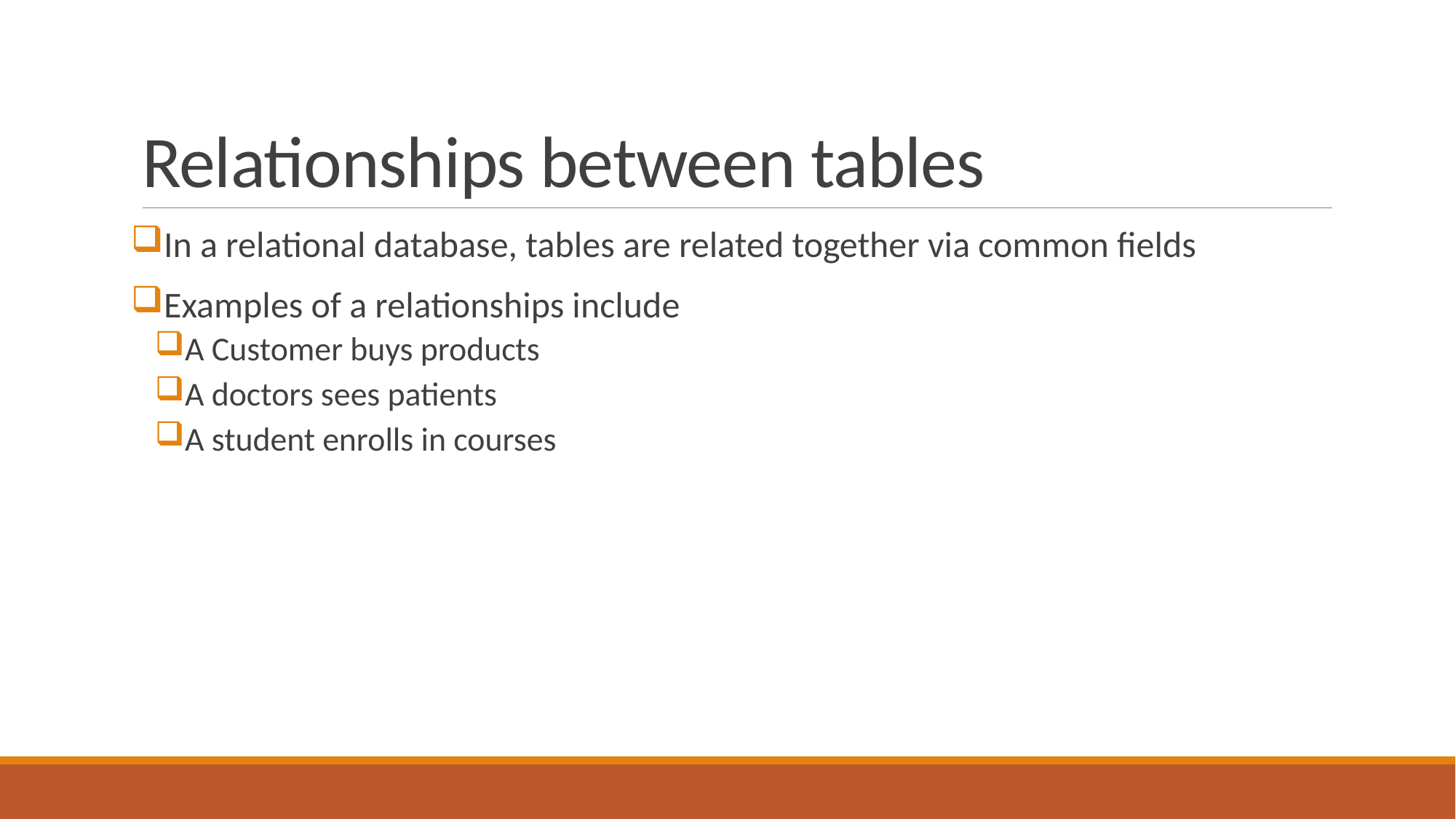

# Relationships between tables
In a relational database, tables are related together via common fields
Examples of a relationships include
A Customer buys products
A doctors sees patients
A student enrolls in courses